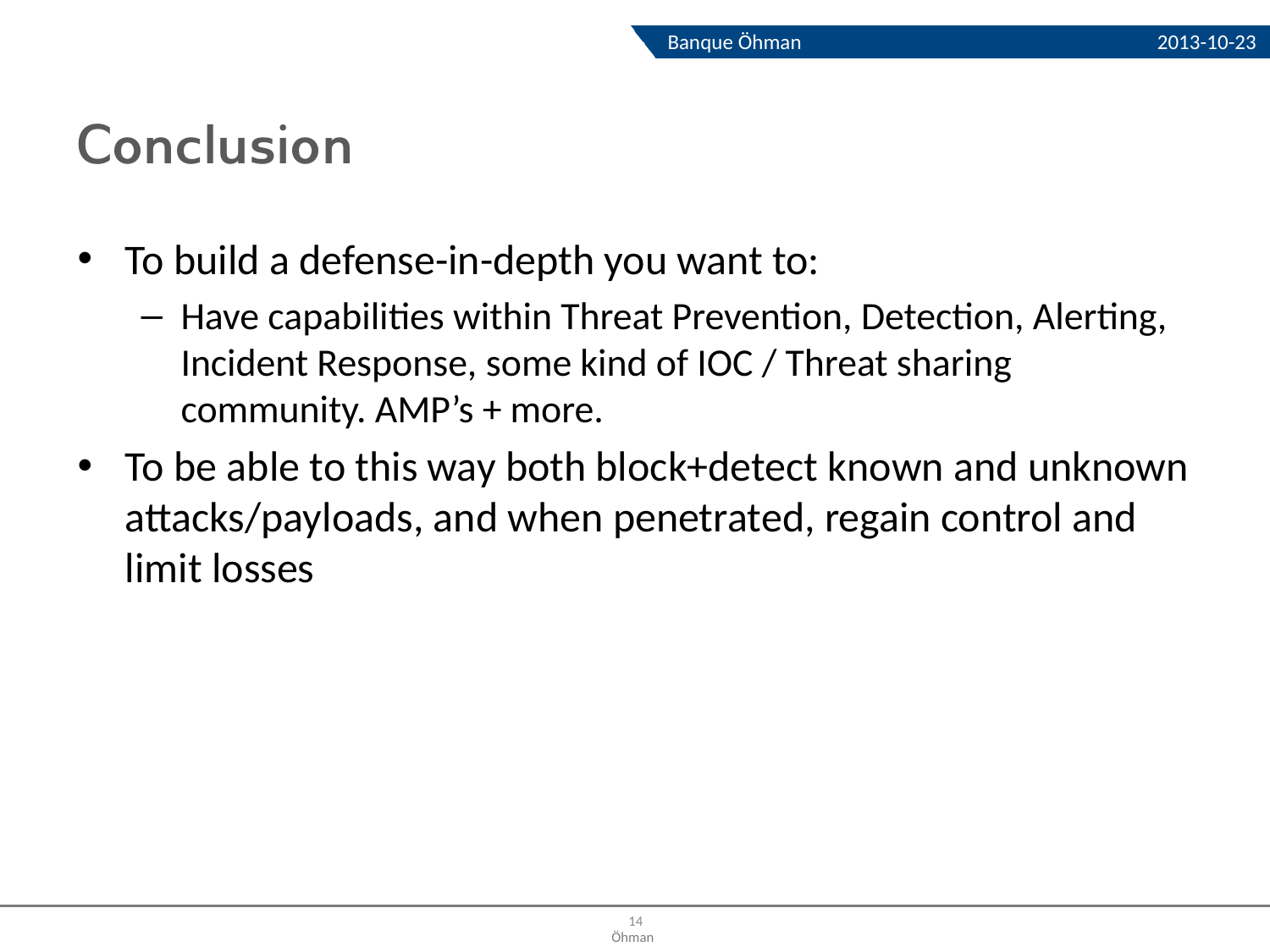

2013-10-23
Banque Öhman
# Conclusion
To build a defense-in-depth you want to:
Have capabilities within Threat Prevention, Detection, Alerting, Incident Response, some kind of IOC / Threat sharing community. AMP’s + more.
To be able to this way both block+detect known and unknown attacks/payloads, and when penetrated, regain control and limit losses